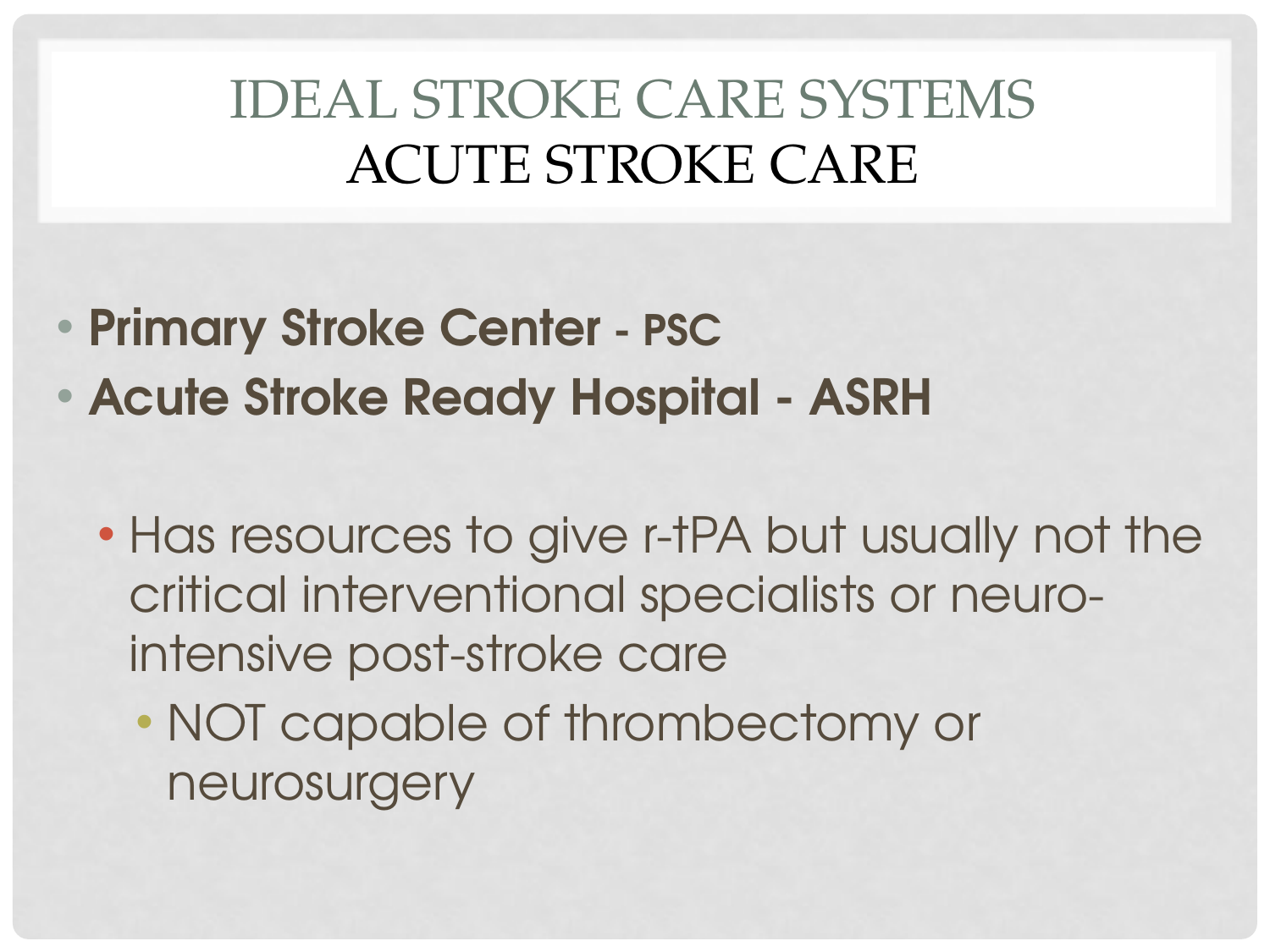

# Ideal stroke care systems acute stroke care

Primary Stroke Center - PSC
Acute Stroke Ready Hospital - ASRH

Has resources to give r-tPA but usually not the critical interventional specialists or neuro-intensive post-stroke care
NOT capable of thrombectomy or neurosurgery